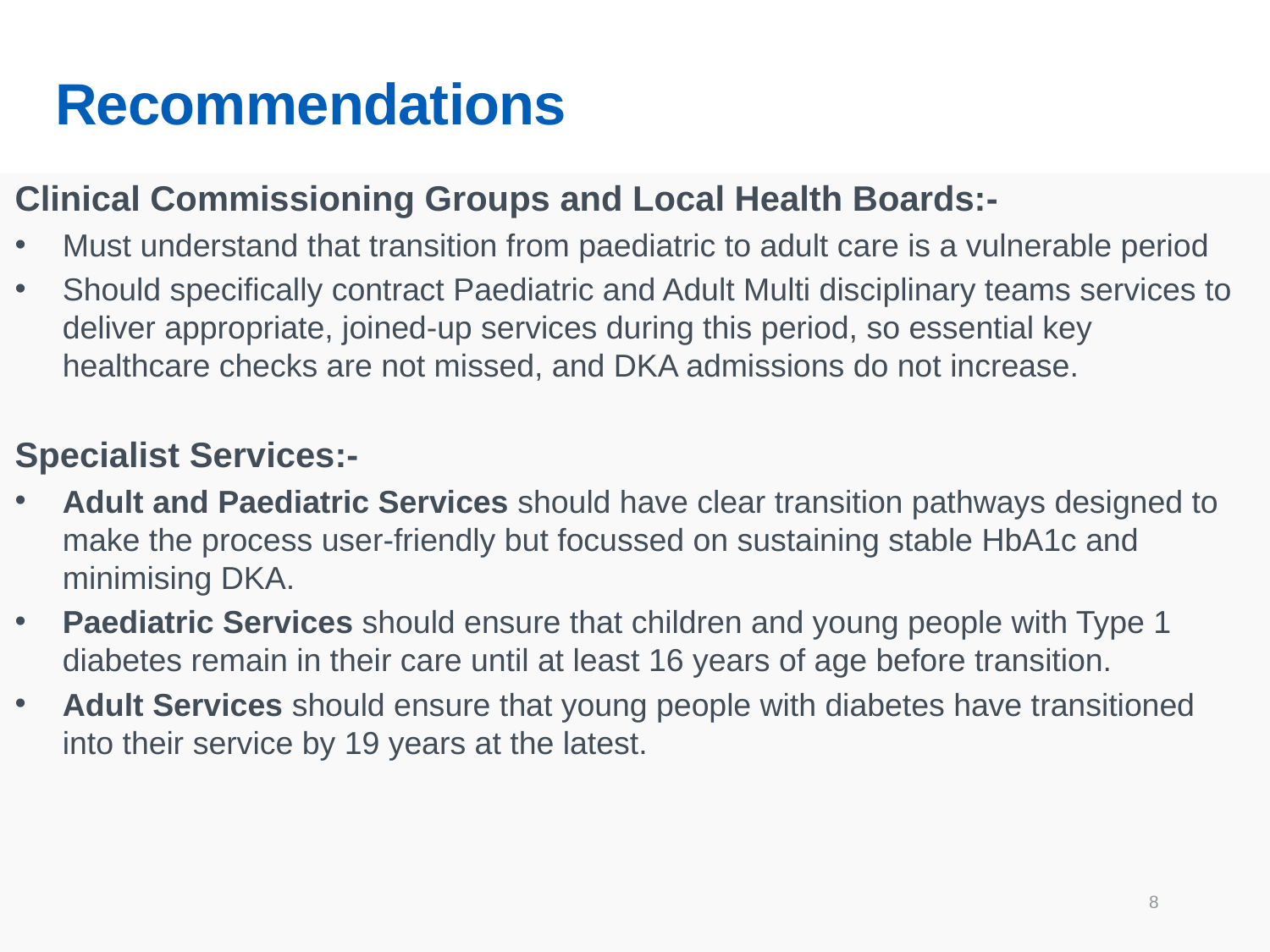

# Recommendations
Clinical Commissioning Groups and Local Health Boards:-
Must understand that transition from paediatric to adult care is a vulnerable period
Should specifically contract Paediatric and Adult Multi disciplinary teams services to deliver appropriate, joined-up services during this period, so essential key healthcare checks are not missed, and DKA admissions do not increase.

Specialist Services:-
Adult and Paediatric Services should have clear transition pathways designed to make the process user-friendly but focussed on sustaining stable HbA1c and minimising DKA.
Paediatric Services should ensure that children and young people with Type 1 diabetes remain in their care until at least 16 years of age before transition.
Adult Services should ensure that young people with diabetes have transitioned into their service by 19 years at the latest.

8